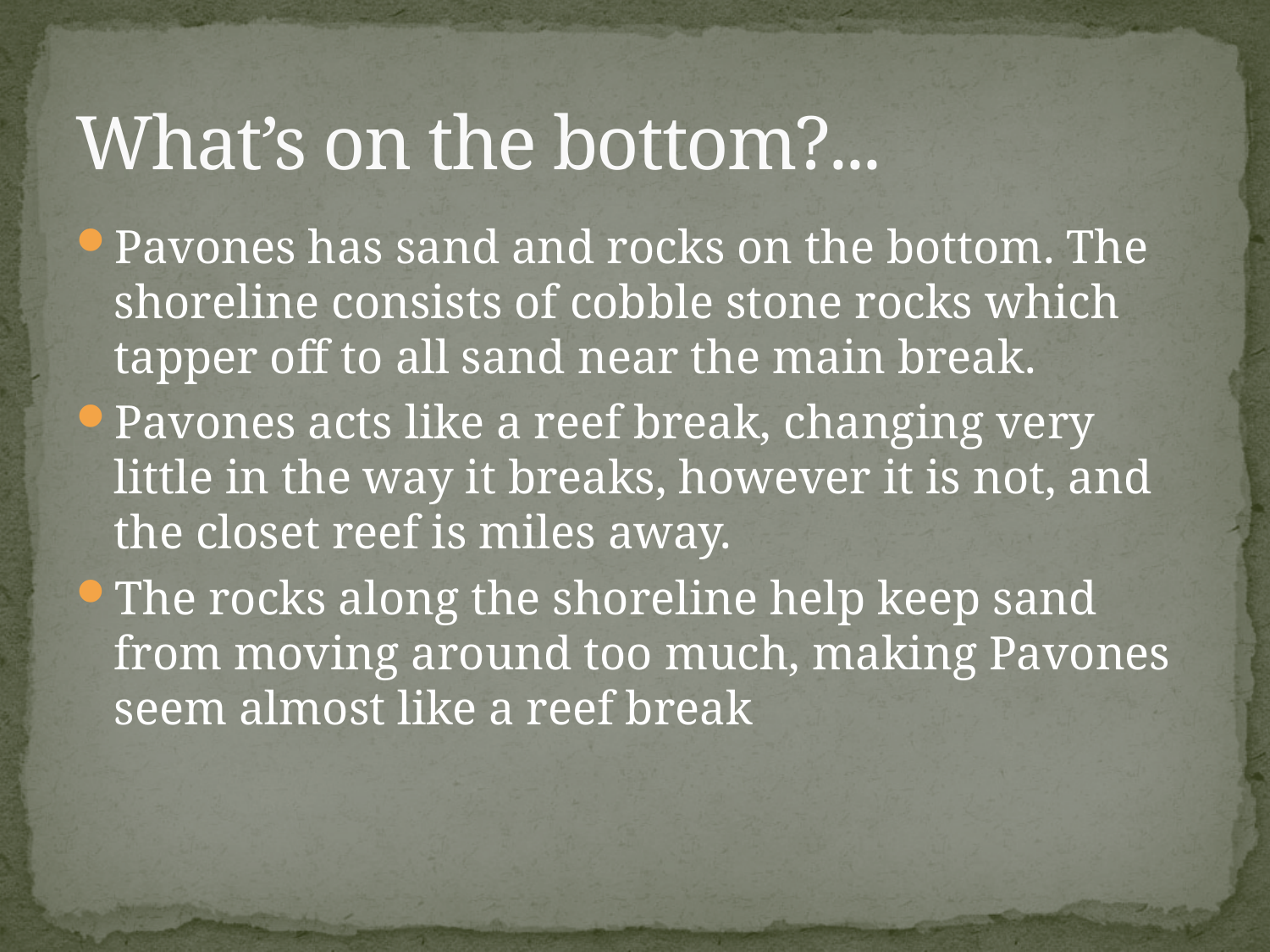

# What’s on the bottom?...
Pavones has sand and rocks on the bottom. The shoreline consists of cobble stone rocks which tapper off to all sand near the main break.
Pavones acts like a reef break, changing very little in the way it breaks, however it is not, and the closet reef is miles away.
The rocks along the shoreline help keep sand from moving around too much, making Pavones seem almost like a reef break